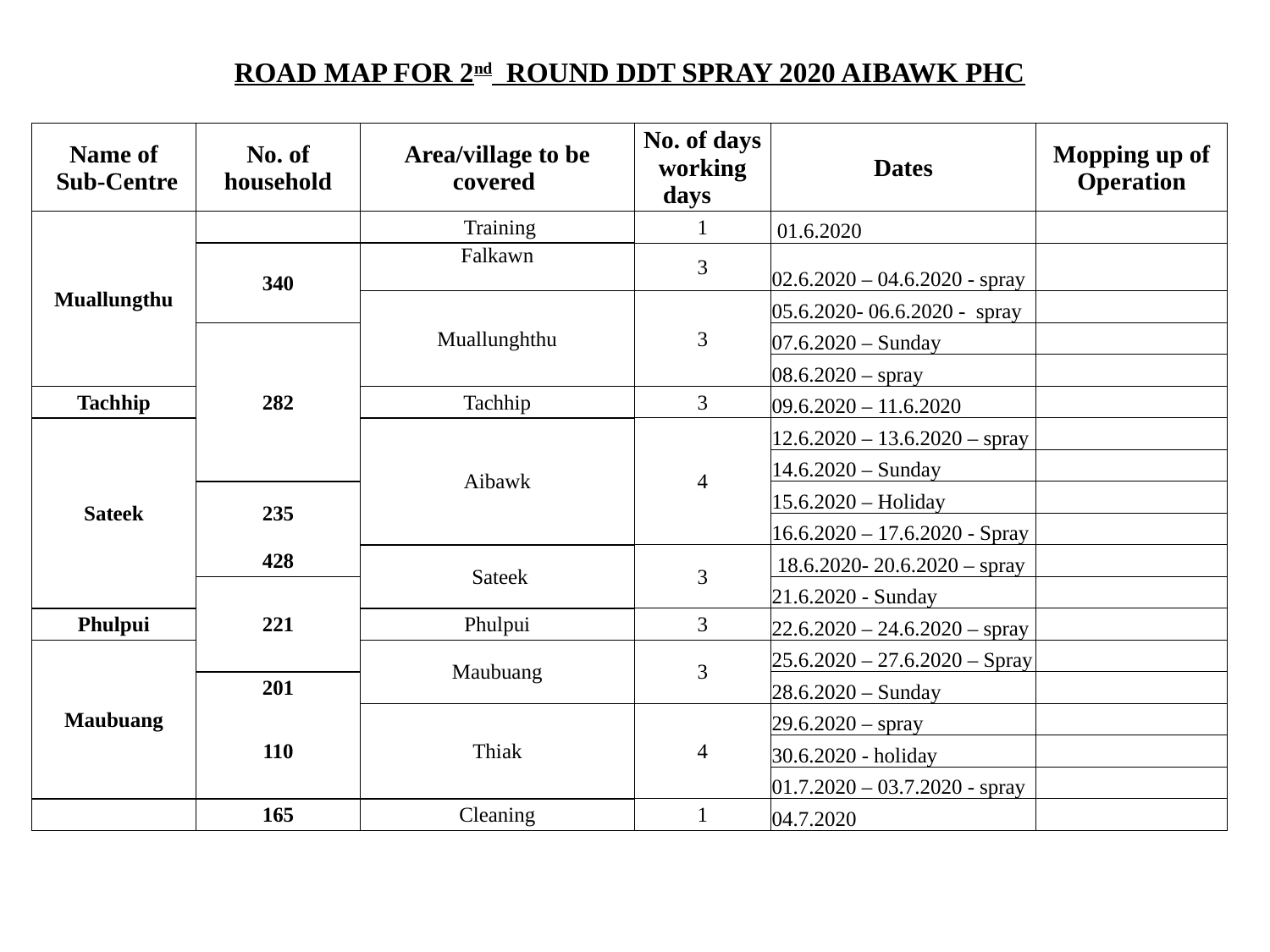

| ROAD MAP FOR 2nd ROUND DDT SPRAY 2020 AIBAWK PHC |  |  |  |  |  |
| --- | --- | --- | --- | --- | --- |
|  |  |  |  |  |  |
| Name of Sub-Centre | No. of household | Area/village to be covered | No. of days working days | Dates | Mopping up of Operation |
| Muallungthu |  | Training | 1 | 01.6.2020 |  |
|  | 340 | Falkawn | 3 | 02.6.2020 – 04.6.2020 - spray |  |
|  |  | Muallunghthu | 3 | 05.6.2020- 06.6.2020 - spray |  |
|  | 282 |  |  | 07.6.2020 – Sunday |  |
|  |  |  |  | 08.6.2020 – spray |  |
| Tachhip |  | Tachhip | 3 | 09.6.2020 – 11.6.2020 |  |
| Sateek |  | Aibawk | 4 | 12.6.2020 – 13.6.2020 – spray |  |
|  |  |  |  | 14.6.2020 – Sunday |  |
|  | 235 |  |  | 15.6.2020 – Holiday |  |
|  |  |  |  | 16.6.2020 – 17.6.2020 - Spray |  |
|  | 428 | Sateek | 3 | 18.6.2020- 20.6.2020 – spray |  |
|  | 221 |  |  | 21.6.2020 - Sunday |  |
| Phulpui |  | Phulpui | 3 | 22.6.2020 – 24.6.2020 – spray |  |
| Maubuang |  | Maubuang | 3 | 25.6.2020 – 27.6.2020 – Spray |  |
|  | 201 |  |  | 28.6.2020 – Sunday |  |
|  | 110 | Thiak | 4 | 29.6.2020 – spray |  |
|  |  |  |  | 30.6.2020 - holiday |  |
|  |  |  |  | 01.7.2020 – 03.7.2020 - spray |  |
|  | 165 | Cleaning | 1 | 04.7.2020 |  |